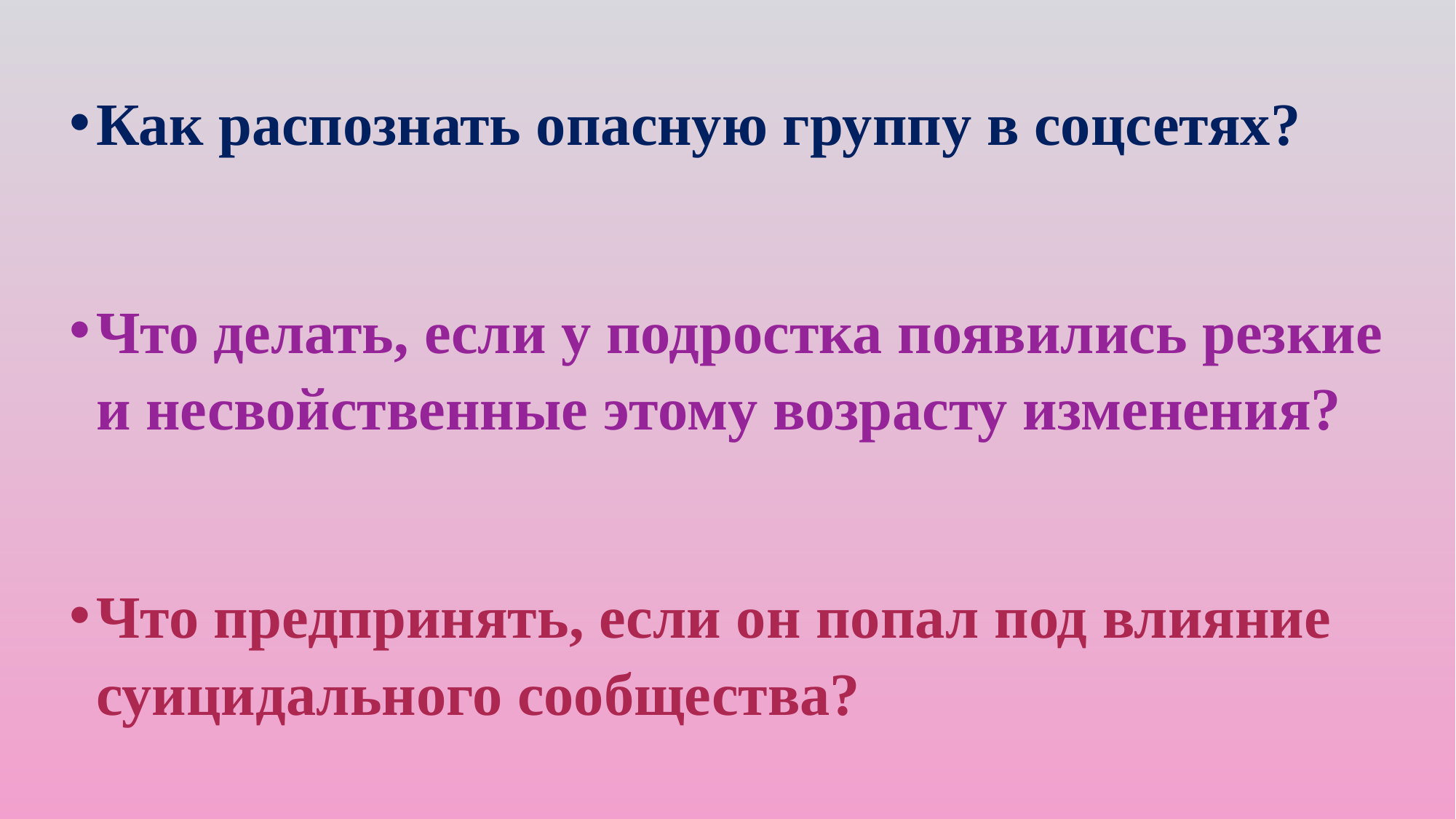

Как распознать опасную группу в соцсетях?

Что делать, если у подростка появились резкие и несвойственные этому возрасту изменения?

Что предпринять, если он попал под влияние суицидального сообщества?